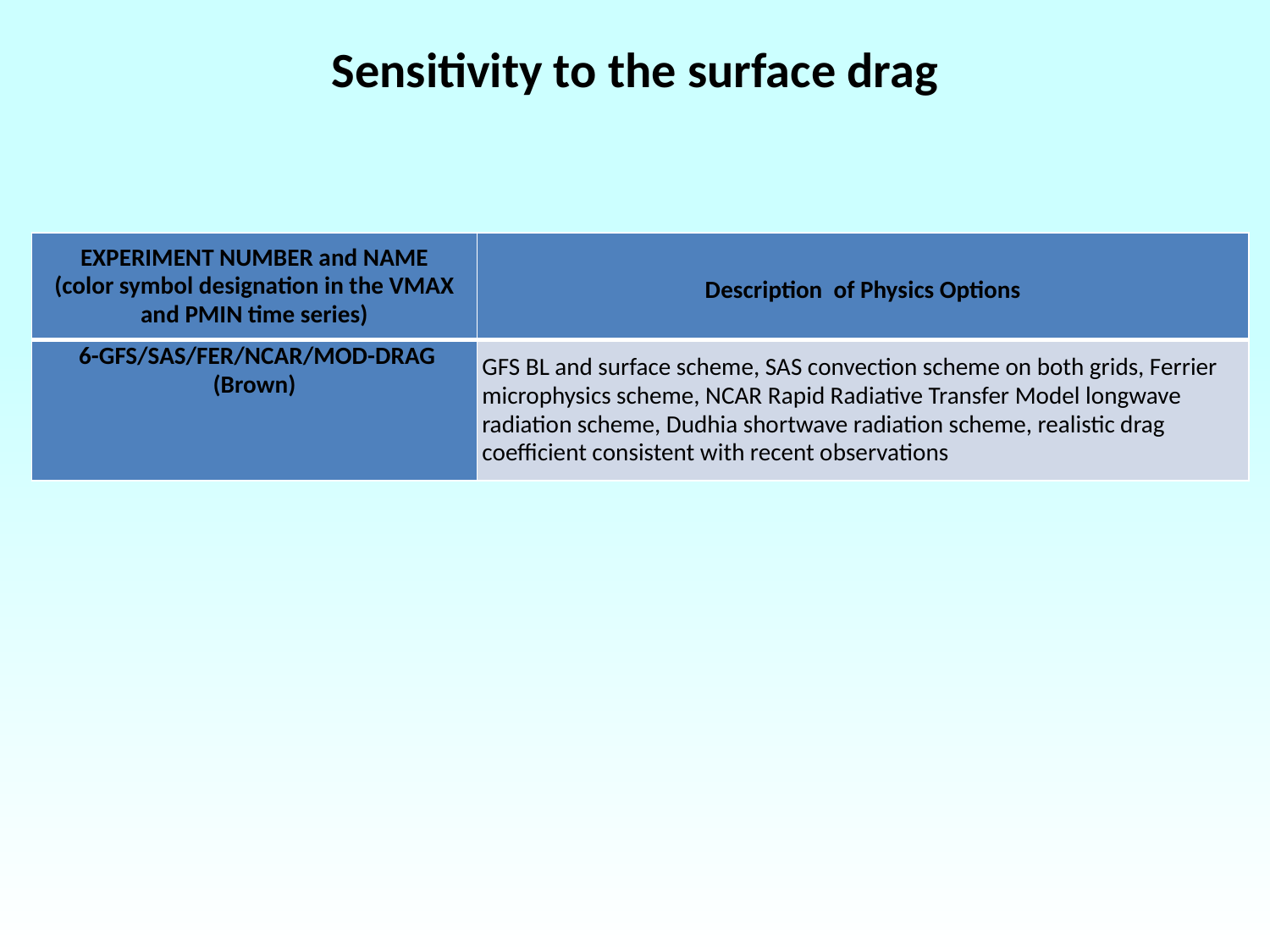

Sensitivity to the surface drag
| EXPERIMENT NUMBER and NAME (color symbol designation in the VMAX and PMIN time series) | Description of Physics Options |
| --- | --- |
| 6-GFS/SAS/FER/NCAR/MOD-DRAG (Brown) | GFS BL and surface scheme, SAS convection scheme on both grids, Ferrier microphysics scheme, NCAR Rapid Radiative Transfer Model longwave radiation scheme, Dudhia shortwave radiation scheme, realistic drag coefficient consistent with recent observations |